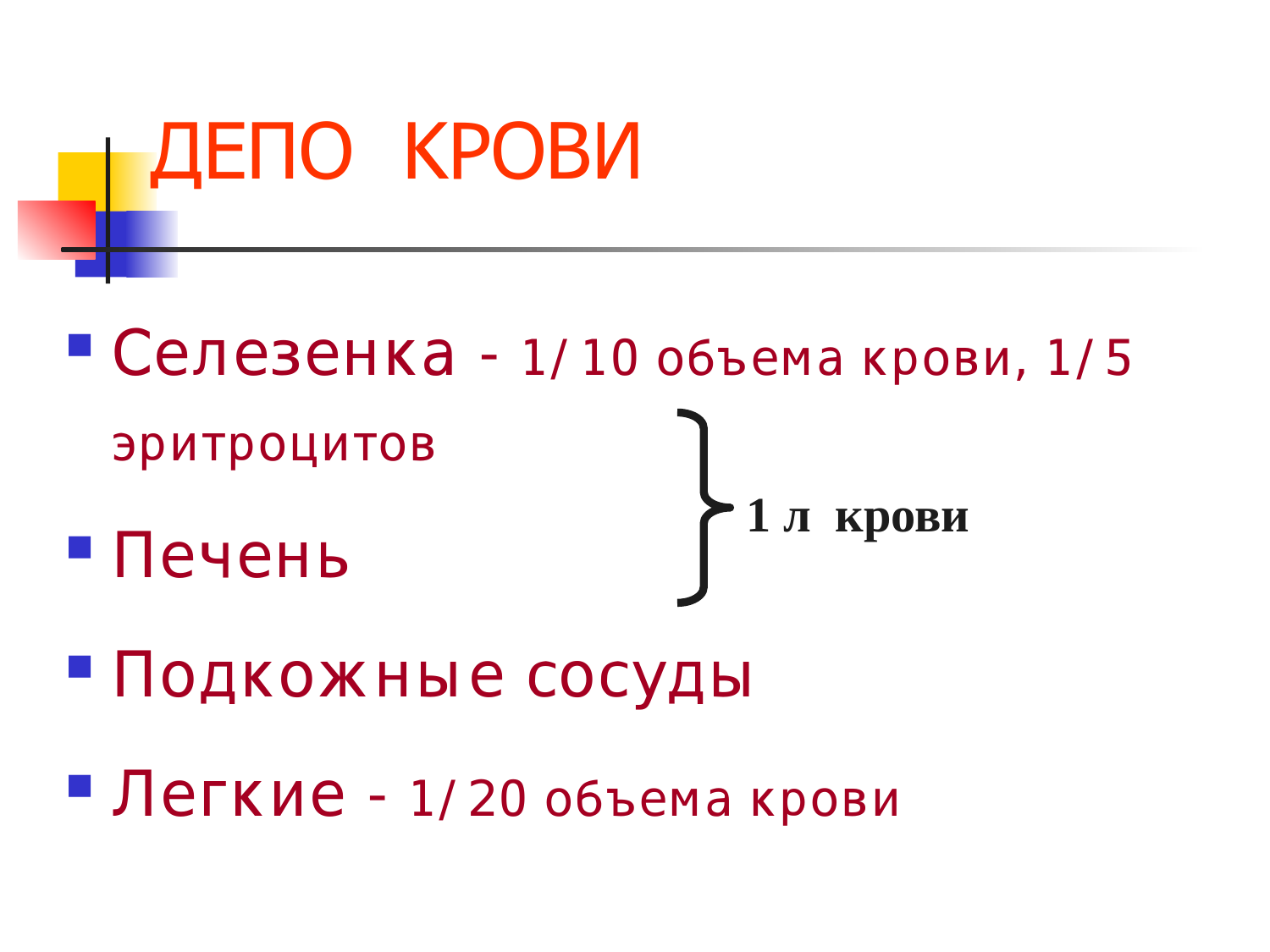

# ДЕПО  КРОВИ
Селезенка - 1/10 объема крови, 1/5 эритроцитов
Печень
Подкожные сосуды
Легкие - 1/20 объема крови

  1 л  крови